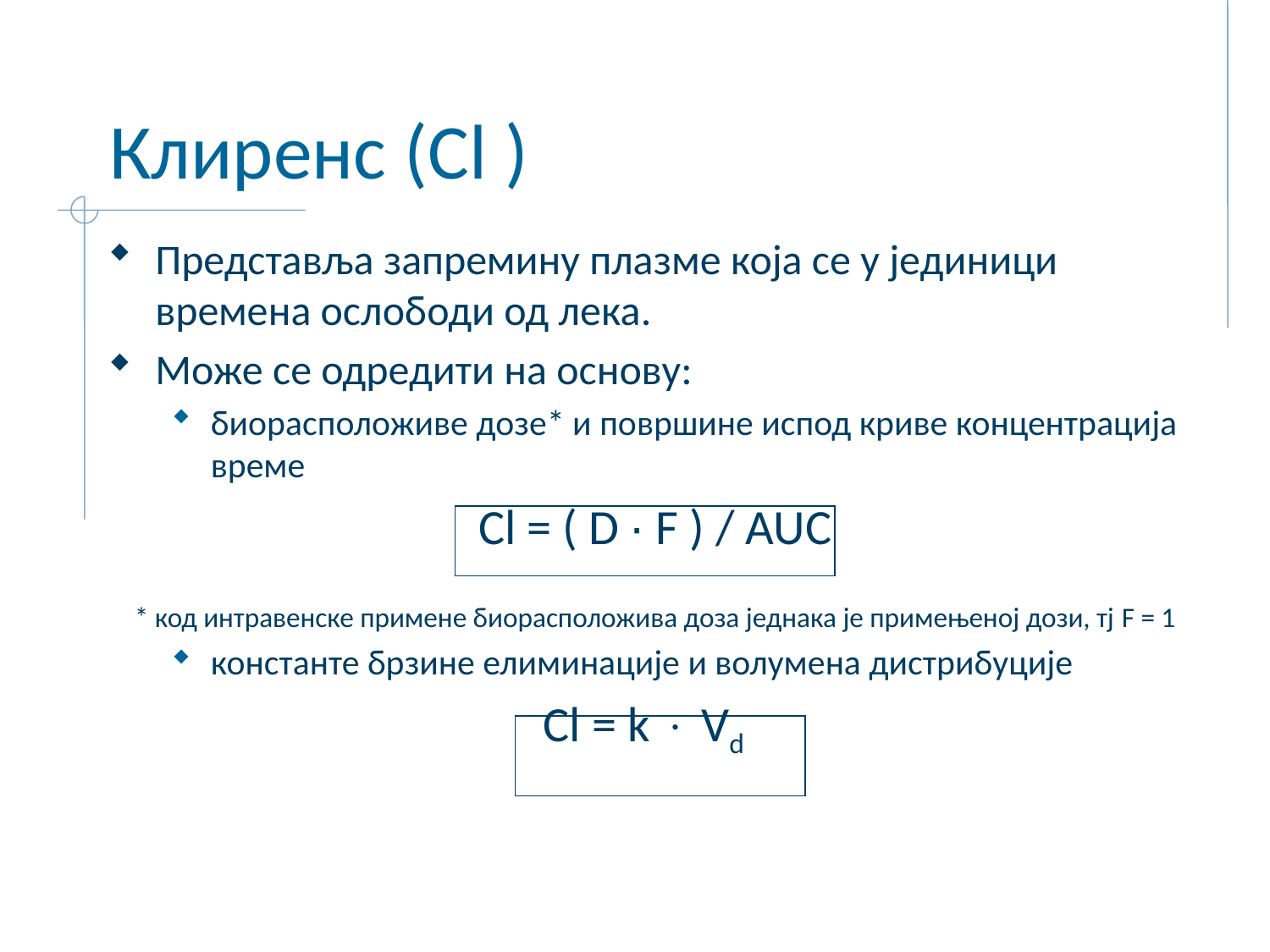

# Клиренс (Cl )
Представља запремину плазме која се у јединици времена ослободи од лека.
Може се одредити на основу:
биорасположиве дозе* и површине испод криве концентрација време
Cl = ( D ∙ F ) / AUC

* код интравенске примене биорасположива доза једнака је примењеној дози, тј F = 1
константе брзине елиминације и волумена дистрибуције
Cl = k ⋅ Vd